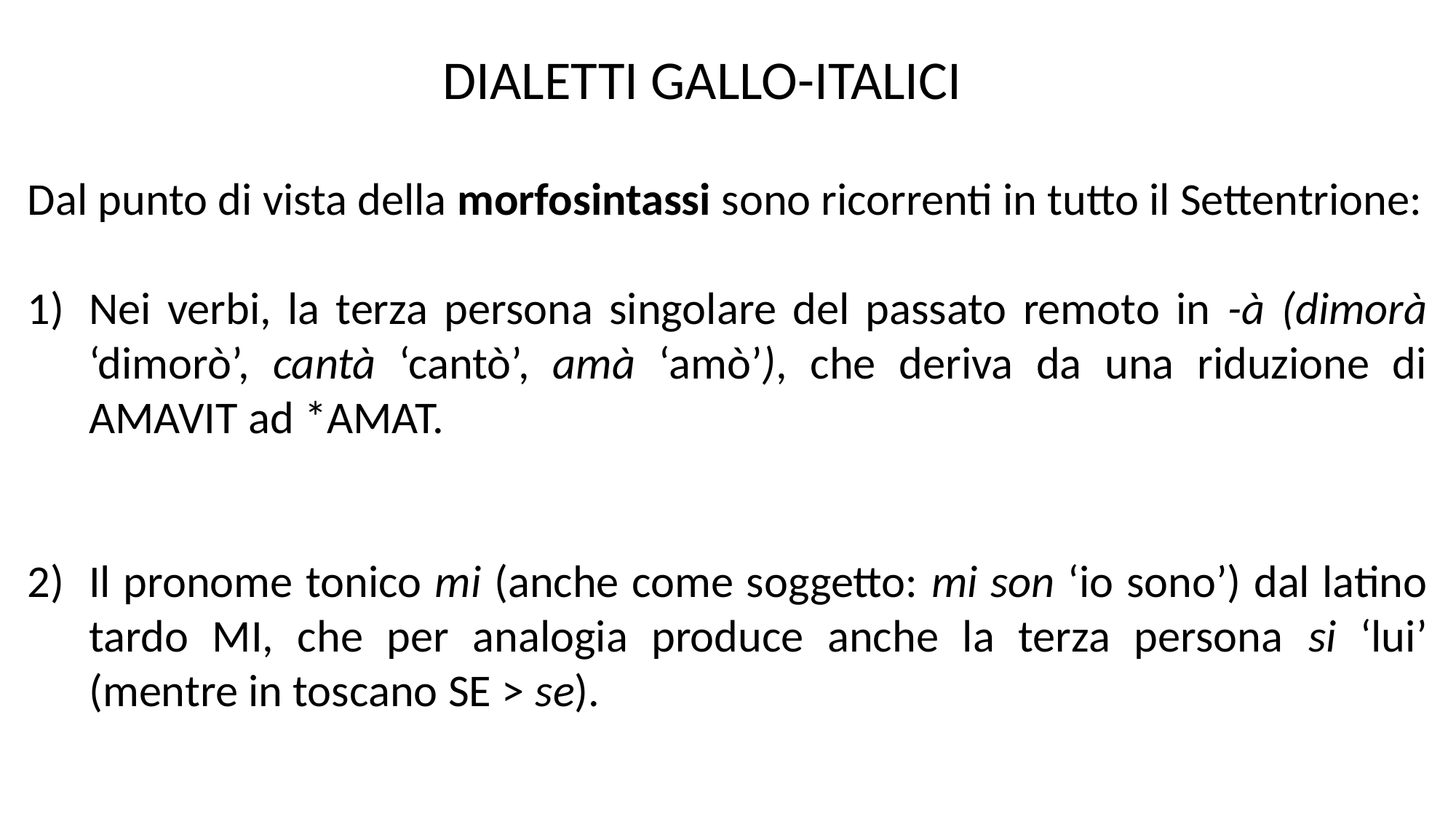

DIALETTI GALLO-ITALICI
Dal punto di vista della morfosintassi sono ricorrenti in tutto il Settentrione:

Nei verbi, la terza persona singolare del passato remoto in -à (dimorà ‘dimorò’, cantà ‘cantò’, amà ‘amò’), che deriva da una riduzione di AMAVIT ad *AMAT.

Il pronome tonico mi (anche come soggetto: mi son ‘io sono’) dal latino tardo MI, che per analogia produce anche la terza persona si ‘lui’ (mentre in toscano SE > se).